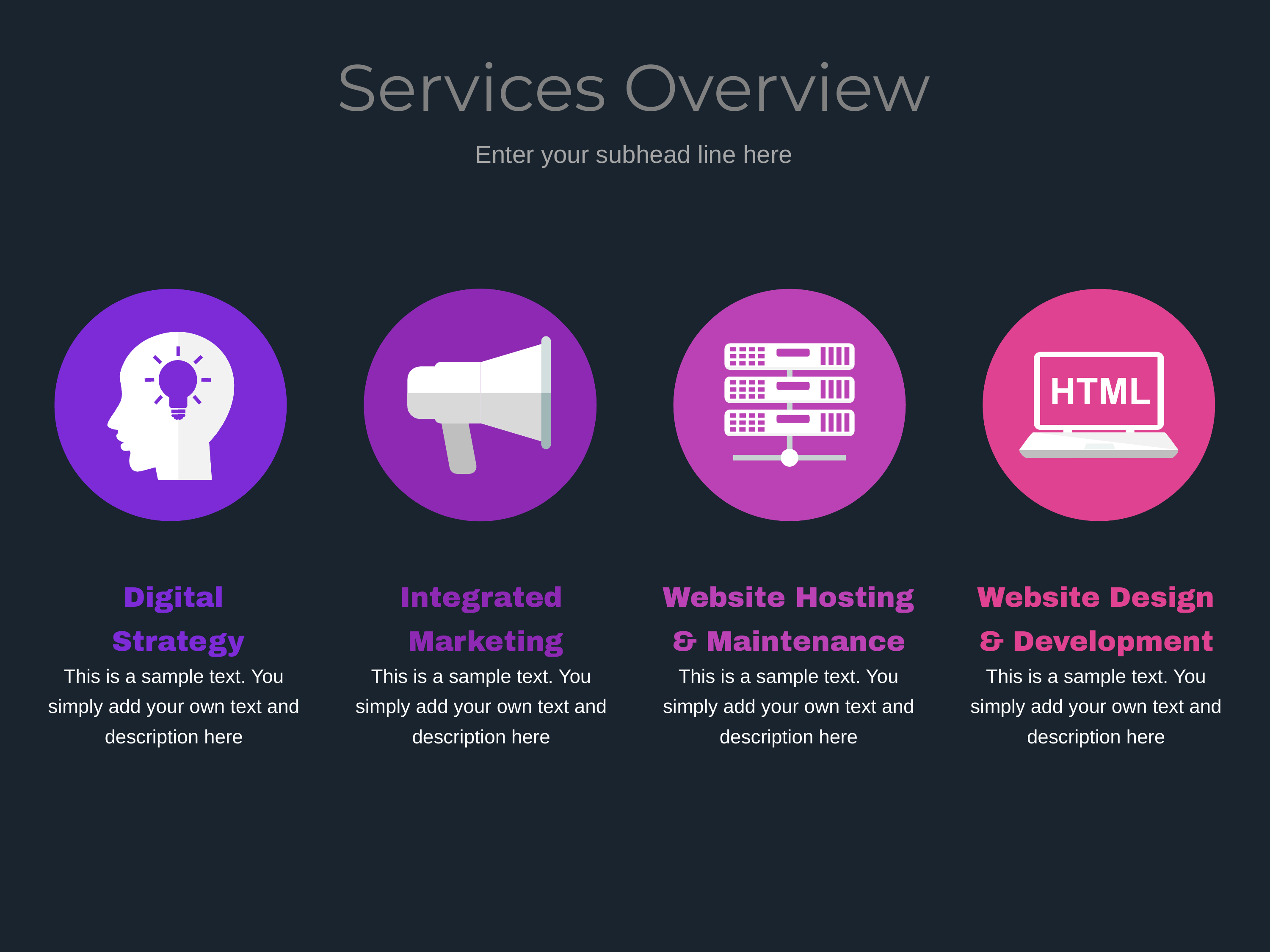

# Services Overview
Enter your subhead line here

Digital
 Strategy
This is a sample text. You simply add your own text and description here
Integrated
 Marketing
This is a sample text. You simply add your own text and description here
Website Hosting & Maintenance
This is a sample text. You simply add your own text and description here
Website Design & Development
This is a sample text. You simply add your own text and description here